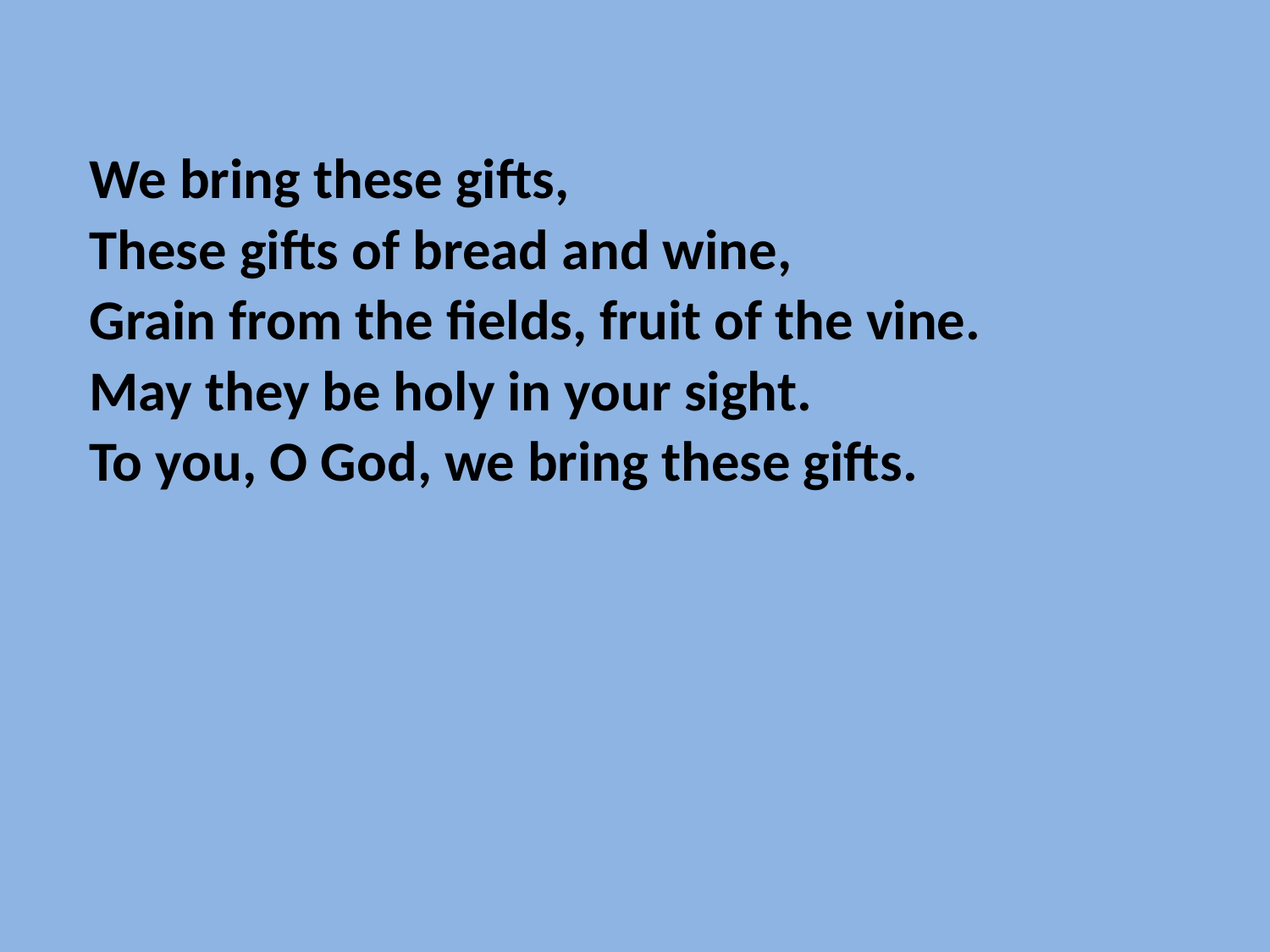

We bring these gifts,
These gifts of bread and wine,
Grain from the fields, fruit of the vine.
May they be holy in your sight.
To you, O God, we bring these gifts.